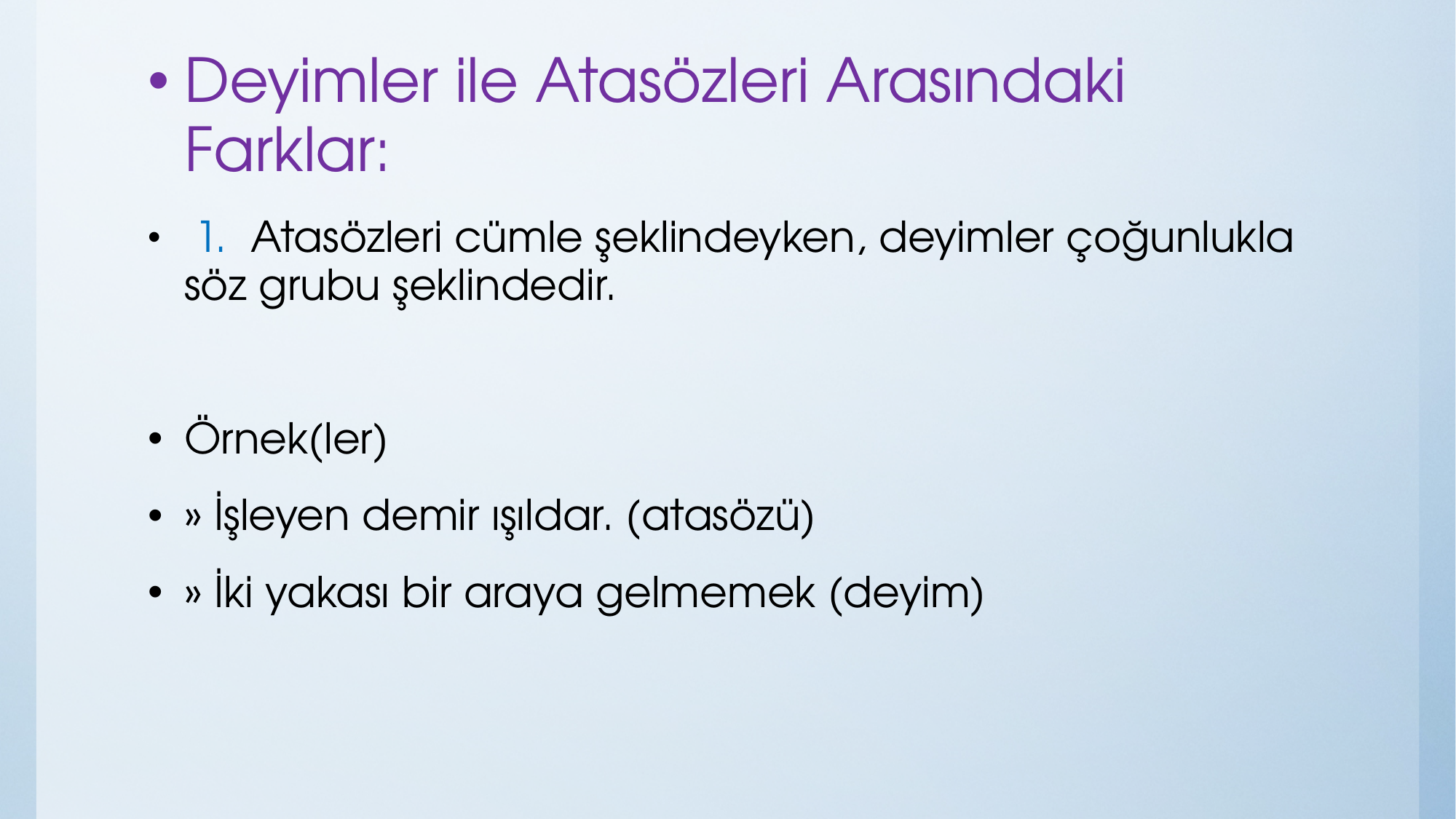

#
Deyimler ile Atasözleri Arasındaki Farklar:
 1.  Atasözleri cümle şeklindeyken, deyimler çoğunlukla söz grubu şeklindedir.

Örnek(ler)
» İşleyen demir ışıldar. (atasözü)
» İki yakası bir araya gelmemek (deyim)